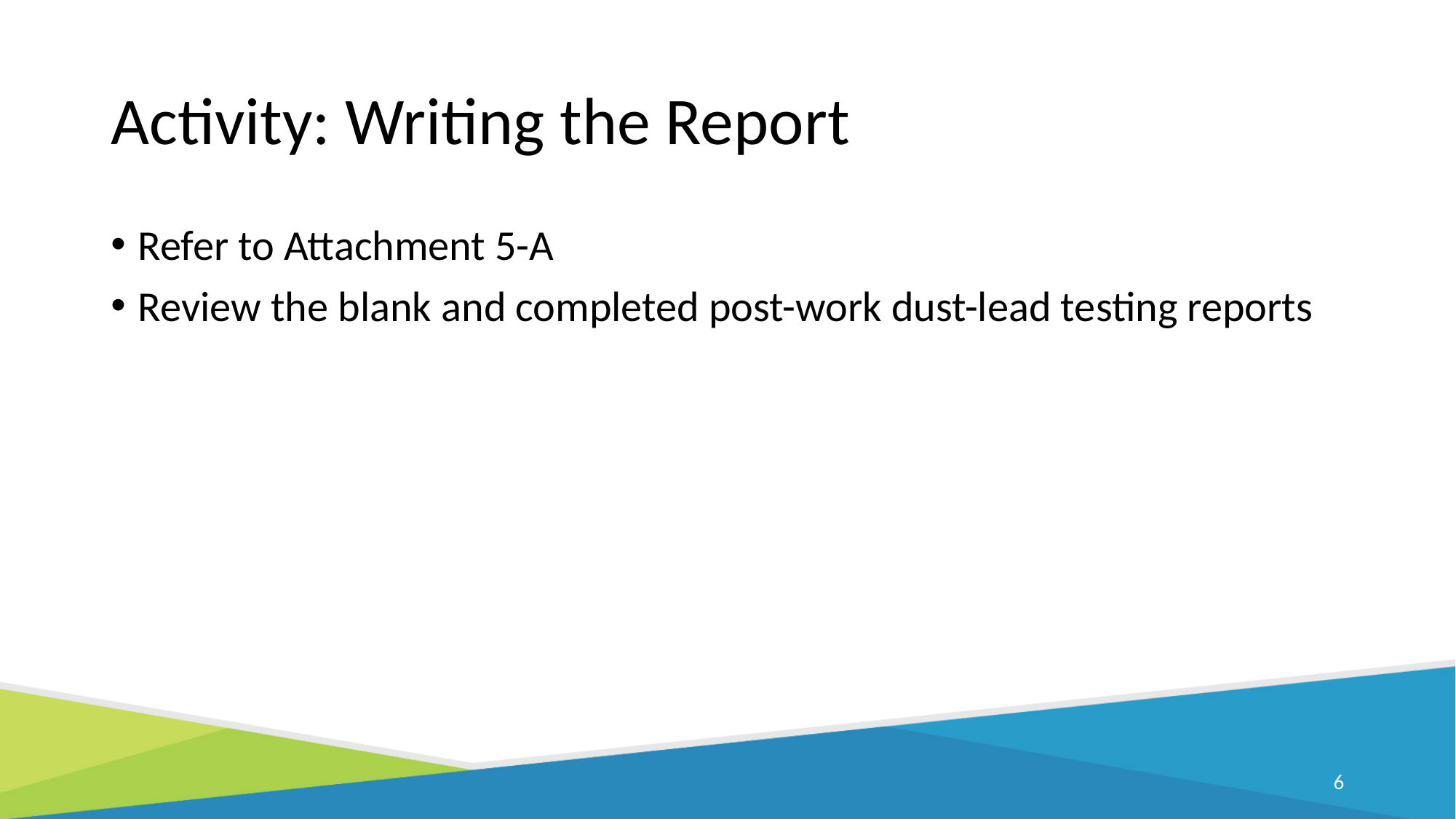

# Activity: Writing the Report
Refer to Attachment 5-A
Review the blank and completed post-work dust-lead testing reports

6